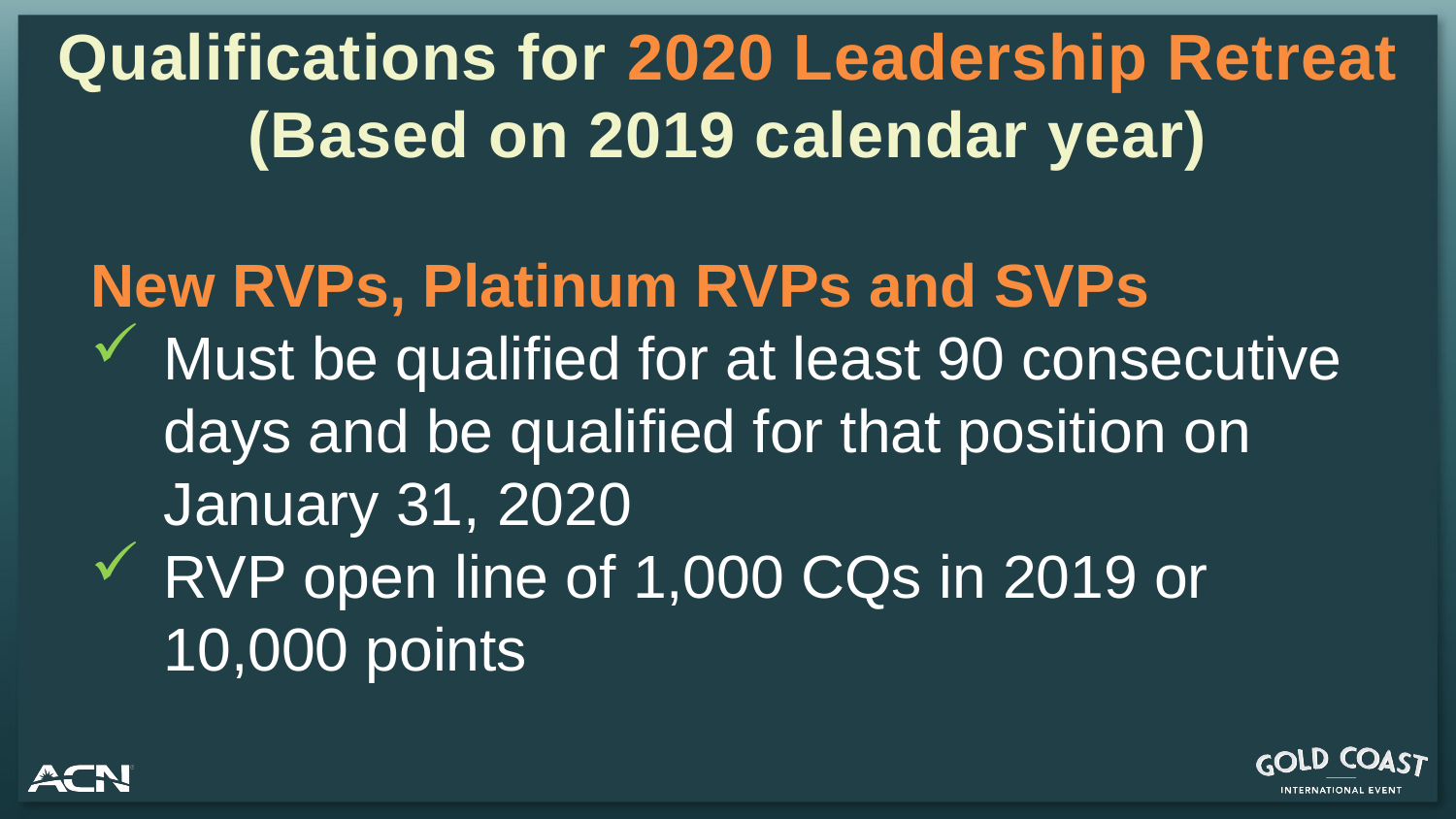

# Qualifications for 2020 Leadership Retreat (Based on 2019 calendar year)
New RVPs, Platinum RVPs and SVPs
Must be qualified for at least 90 consecutive days and be qualified for that position on January 31, 2020
RVP open line of 1,000 CQs in 2019 or 10,000 points